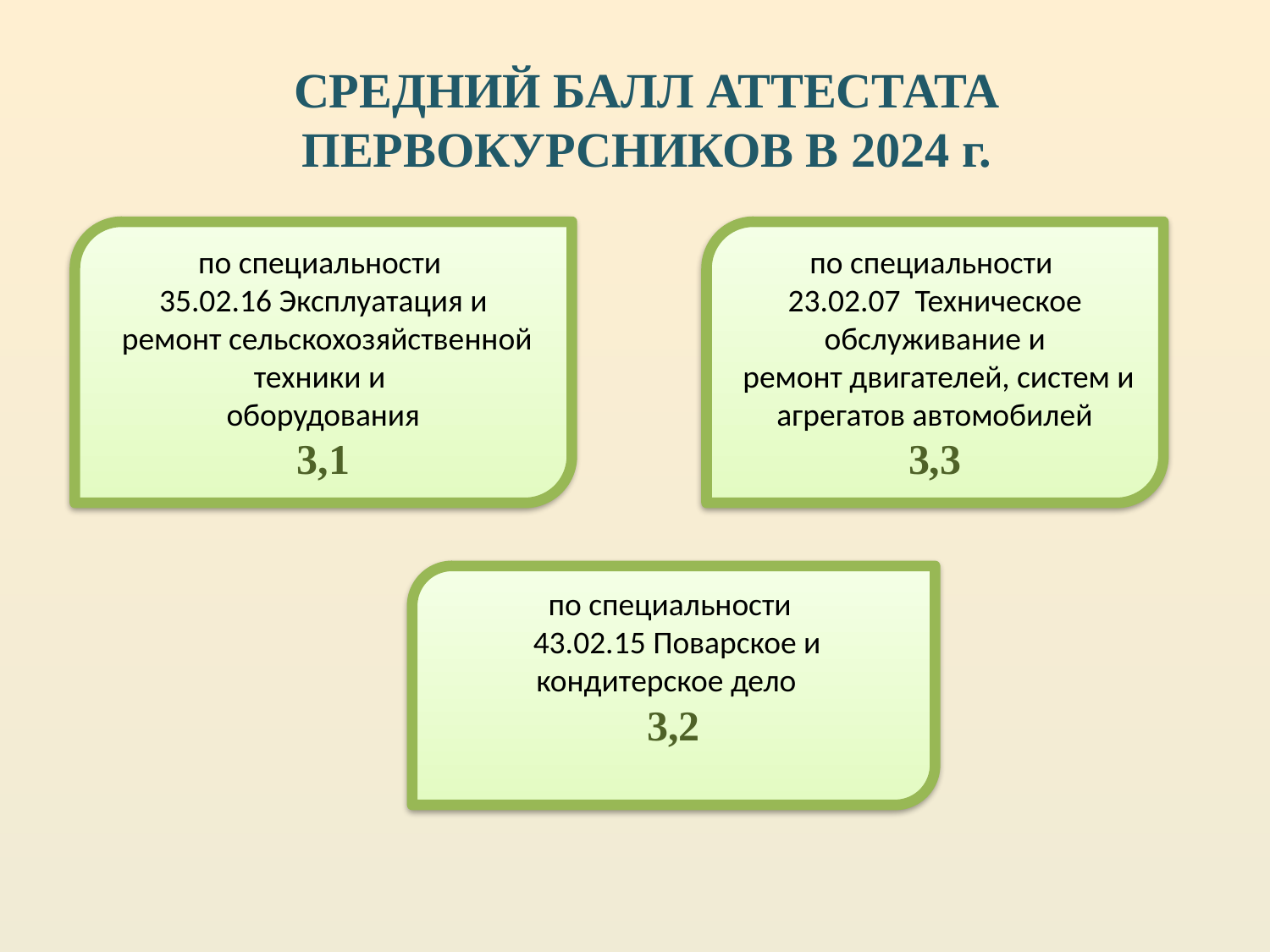

# СРЕДНИЙ БАЛЛ АТТЕСТАТА ПЕРВОКУРСНИКОВ В 2024 г.
по специальности
35.02.16 Эксплуатация и
 ремонт сельскохозяйственной техники и
оборудования
3,1
по специальности
23.02.07  Техническое обслуживание и
 ремонт двигателей, систем и
агрегатов автомобилей
3,3
по специальности
 43.02.15 Поварское и кондитерское дело
3,2